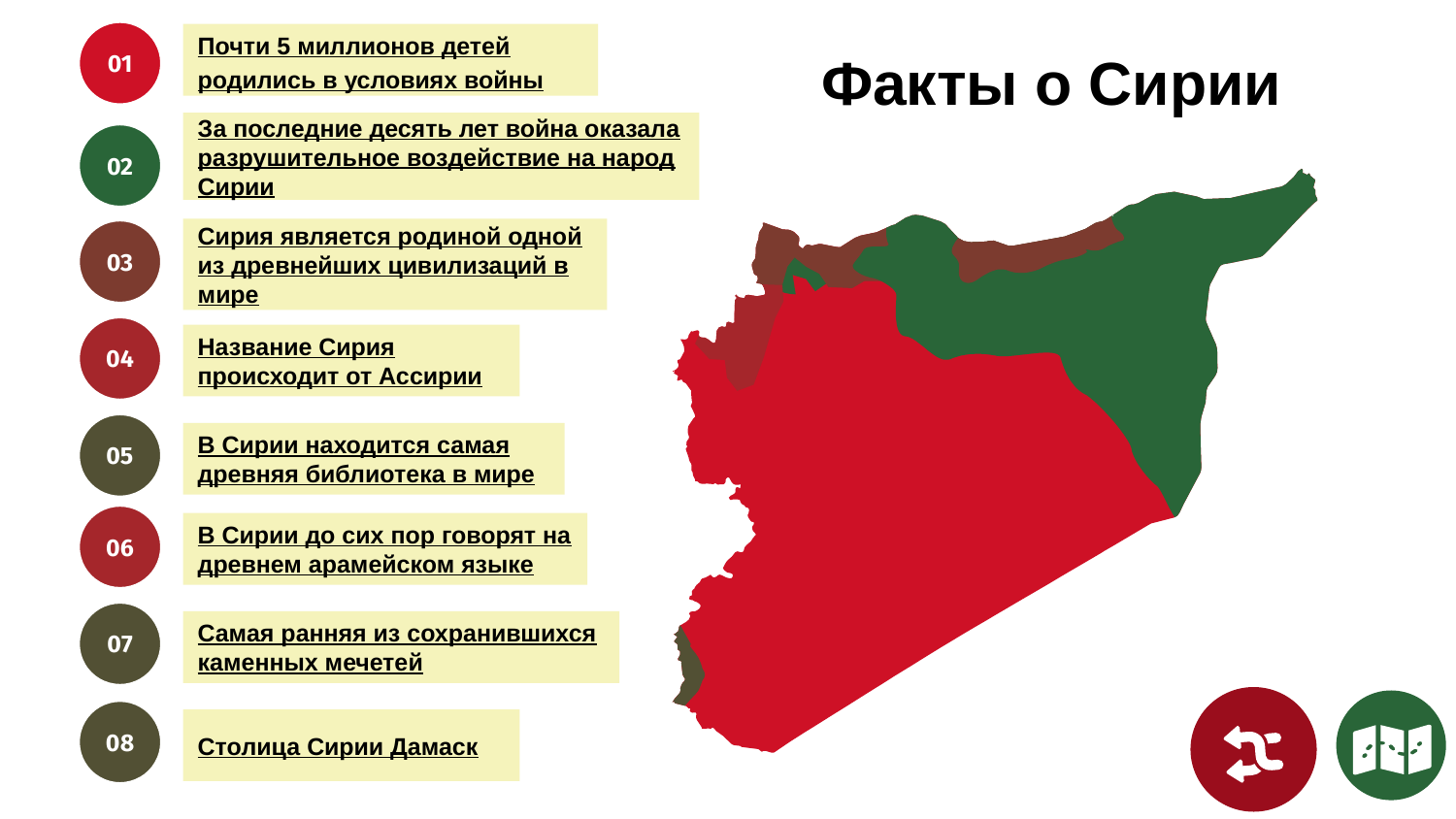

Почти 5 миллионов детей родились в условиях войны
01
# Факты о Сирии
За последние десять лет война оказала разрушительное воздействие на народ Сирии

02

Сирия является родиной одной из древнейших цивилизаций в мире

03

Название Сирия происходит от Ассирии
04

В Сирии находится самая древняя библиотека в мире
05

В Сирии до сих пор говорят на древнем арамейском языке
06

Самая ранняя из сохранившихся каменных мечетей
07

Столица Сирии Дамаск
08